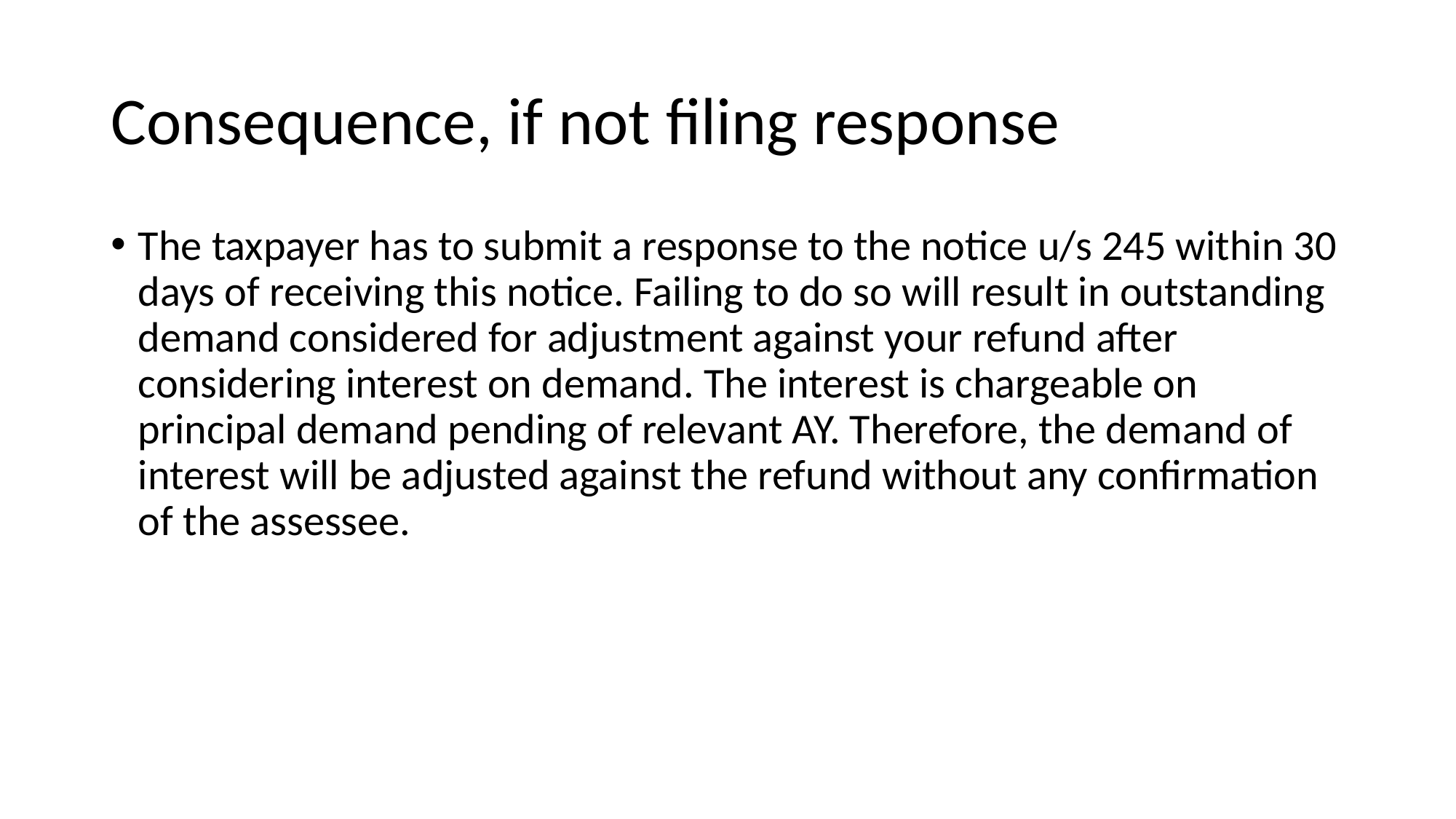

# Consequence, if not filing response
The taxpayer has to submit a response to the notice u/s 245 within 30 days of receiving this notice. Failing to do so will result in outstanding demand considered for adjustment against your refund after considering interest on demand. The interest is chargeable on principal demand pending of relevant AY. Therefore, the demand of interest will be adjusted against the refund without any confirmation of the assessee.